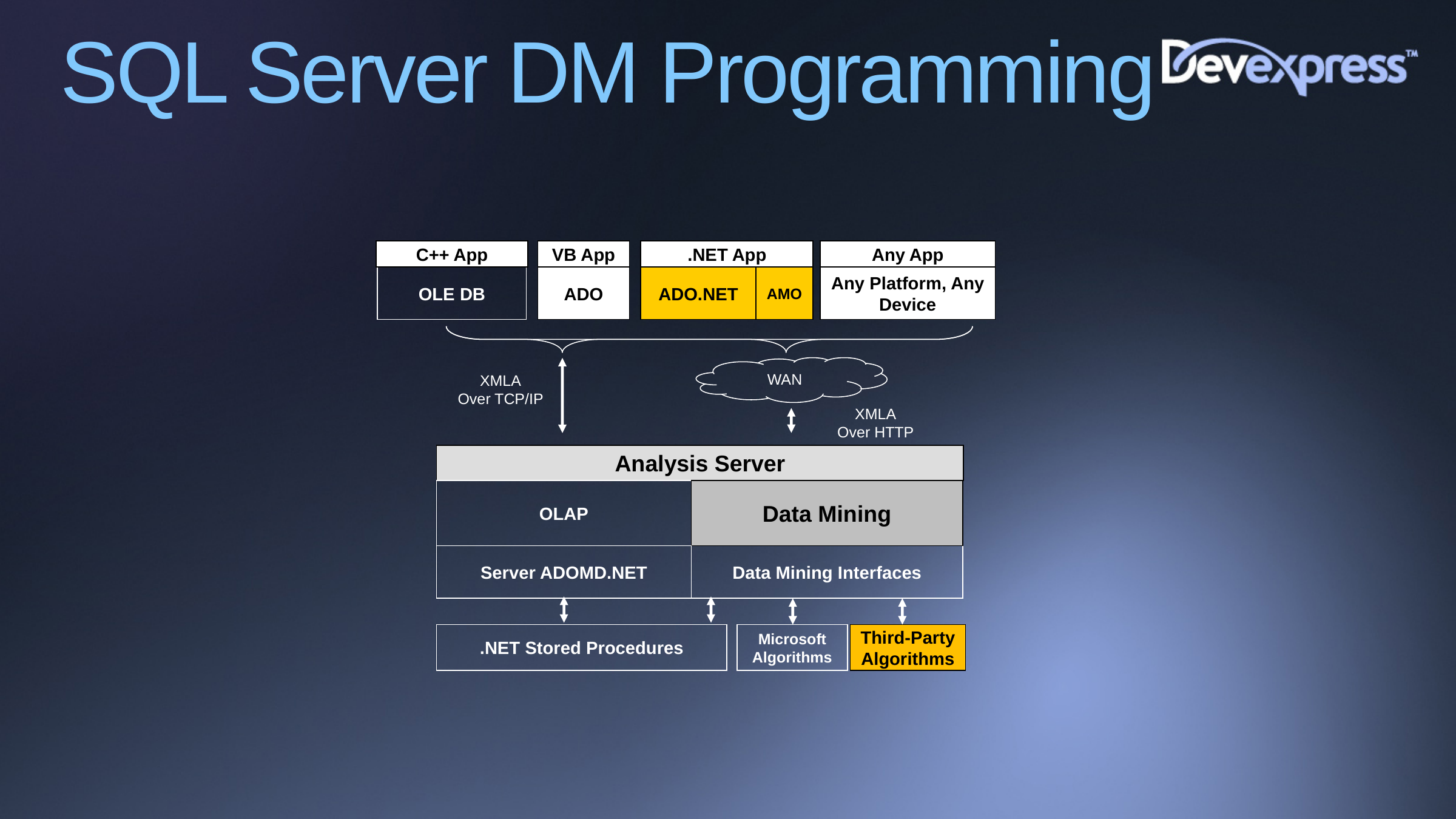

# SQL Server DM Programming

C++ App
VB App
.NET App
Any App
OLE DB
ADO
ADO.NET
AMO
Any Platform, Any Device
WAN

XMLA
Over TCP/IP
XMLA
Over HTTP

Analysis Server
OLAP
Data Mining
Server ADOMD.NET
Data Mining Interfaces

Microsoft Algorithms
.NET Stored Procedures
Third-Party Algorithms